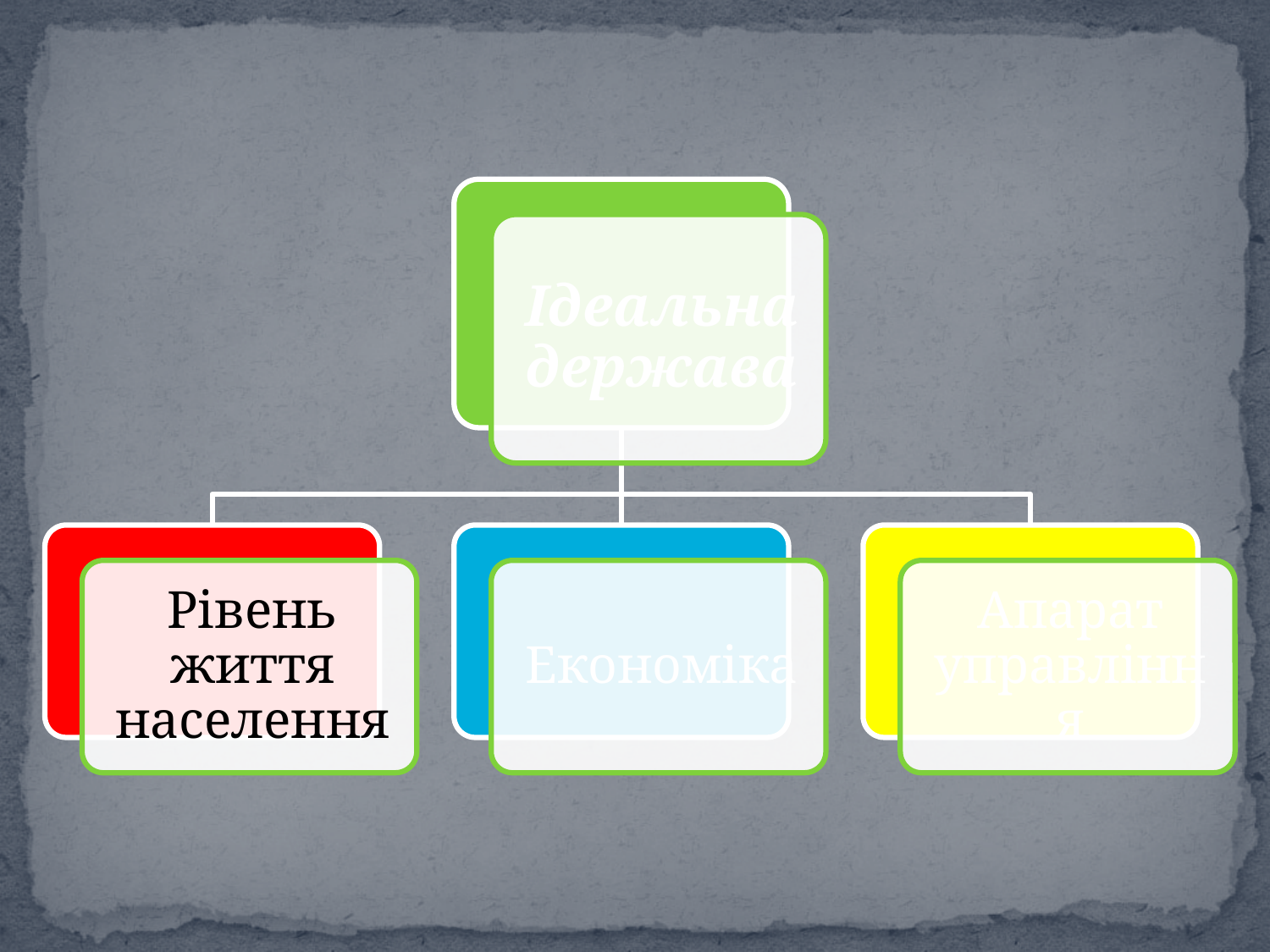

Ідеальна держава
Рівень життя населення
Економіка
Апарат управління